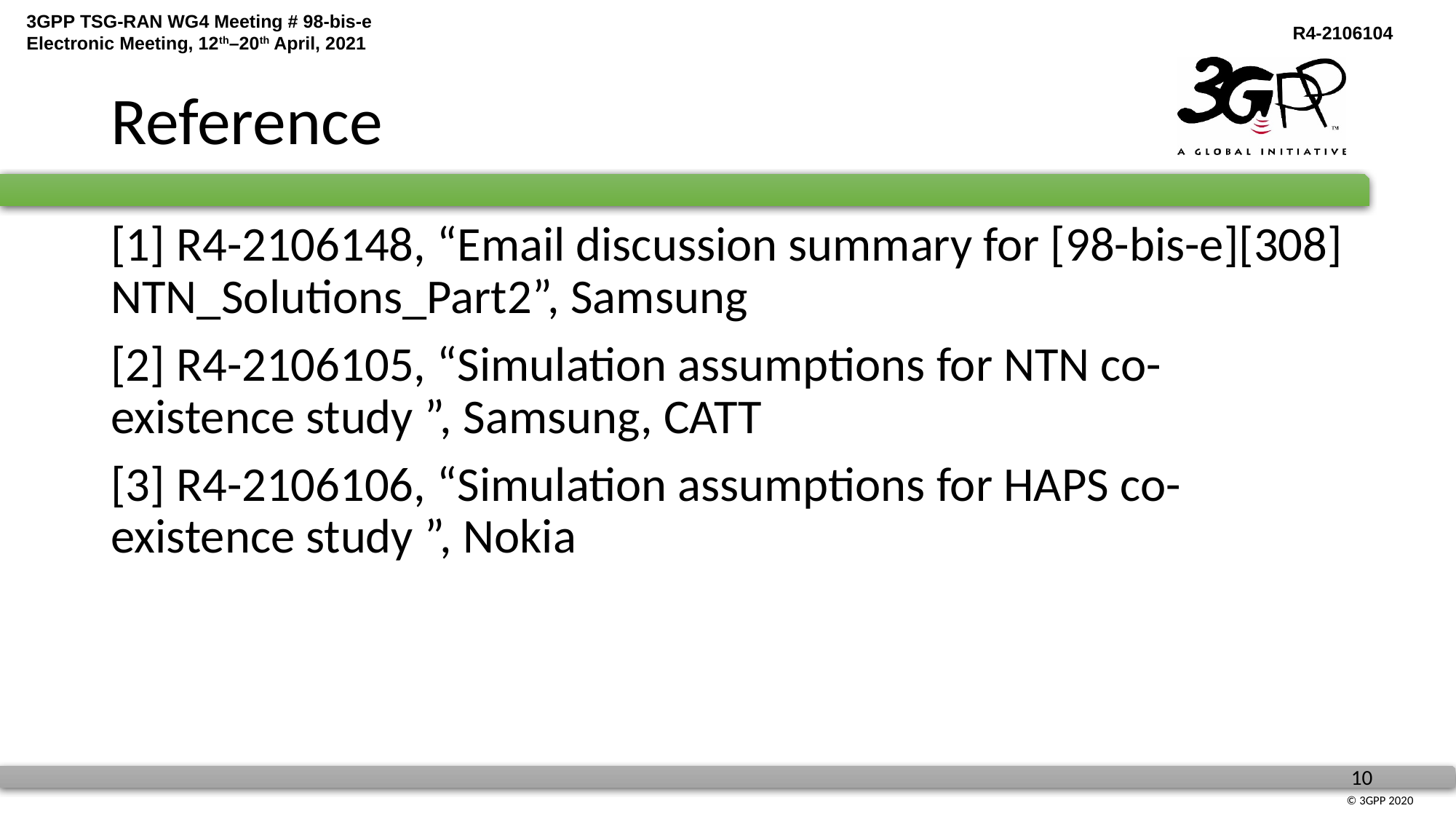

# Reference
[1] R4-2106148, “Email discussion summary for [98-bis-e][308] NTN_Solutions_Part2”, Samsung
[2] R4-2106105, “Simulation assumptions for NTN co-existence study ”, Samsung, CATT
[3] R4-2106106, “Simulation assumptions for HAPS co-existence study ”, Nokia